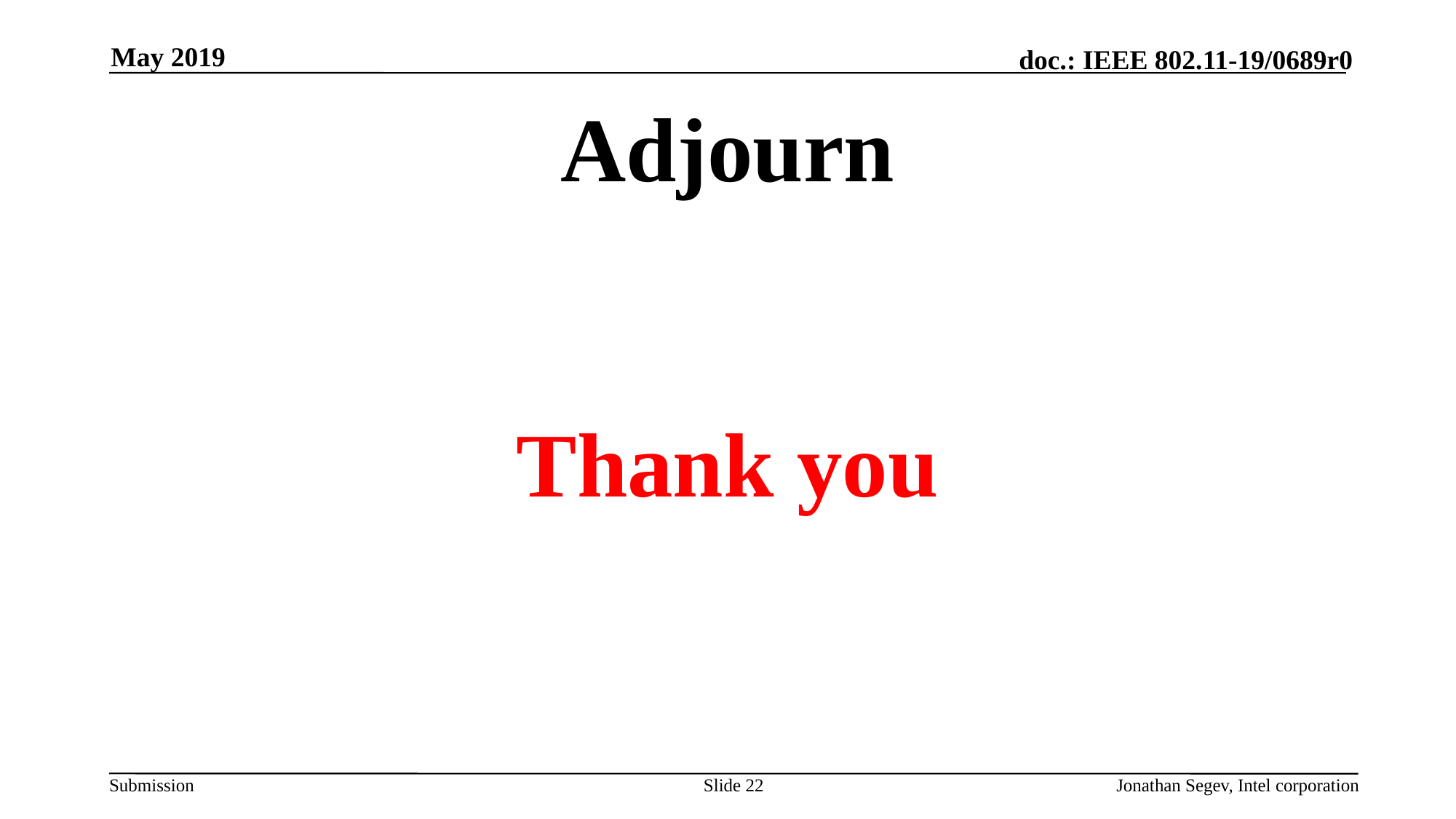

May 2019
# Adjourn

Thank you
Slide 22
Jonathan Segev, Intel corporation